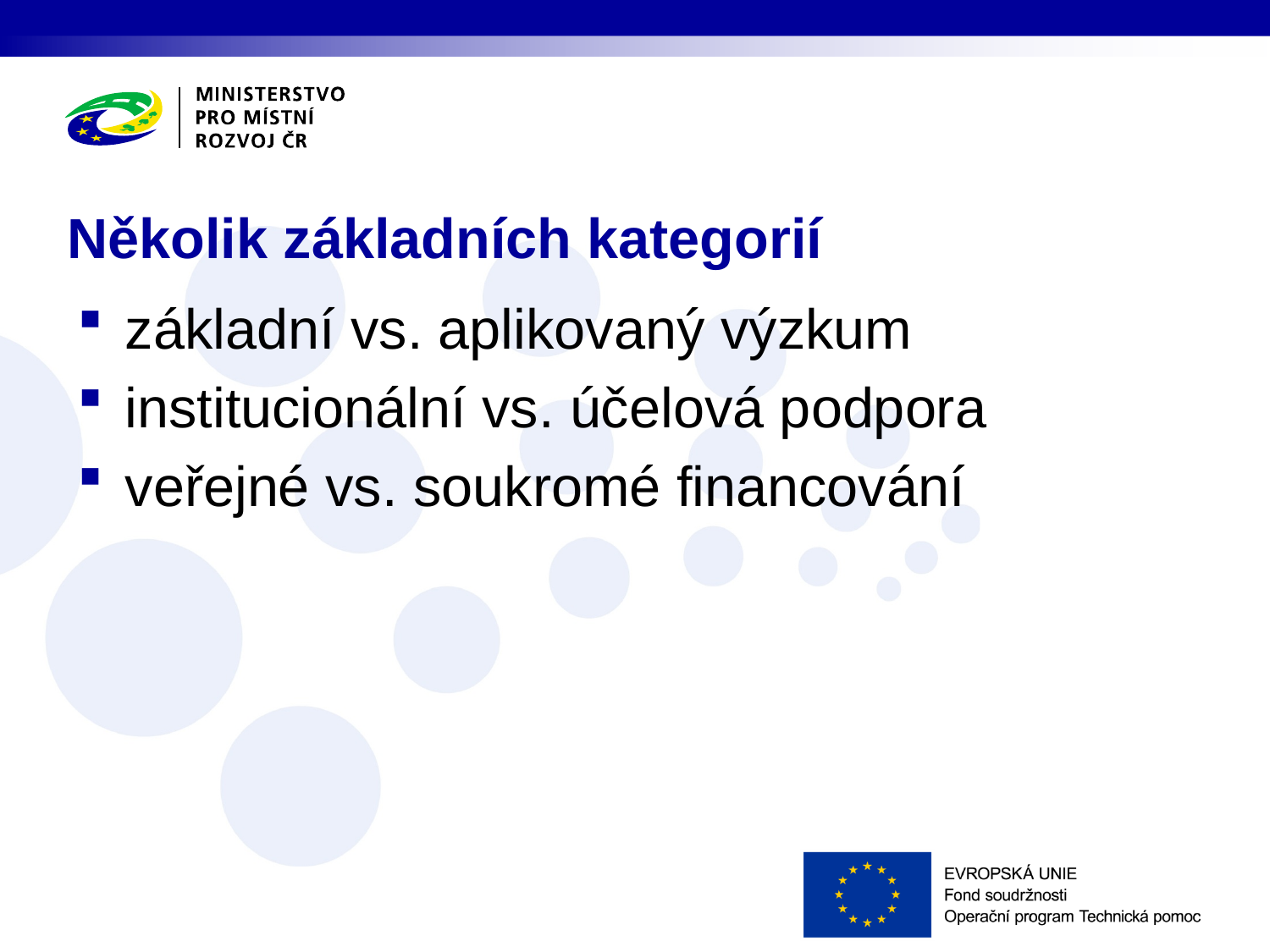

# Několik základních kategorií
základní vs. aplikovaný výzkum
institucionální vs. účelová podpora
veřejné vs. soukromé financování